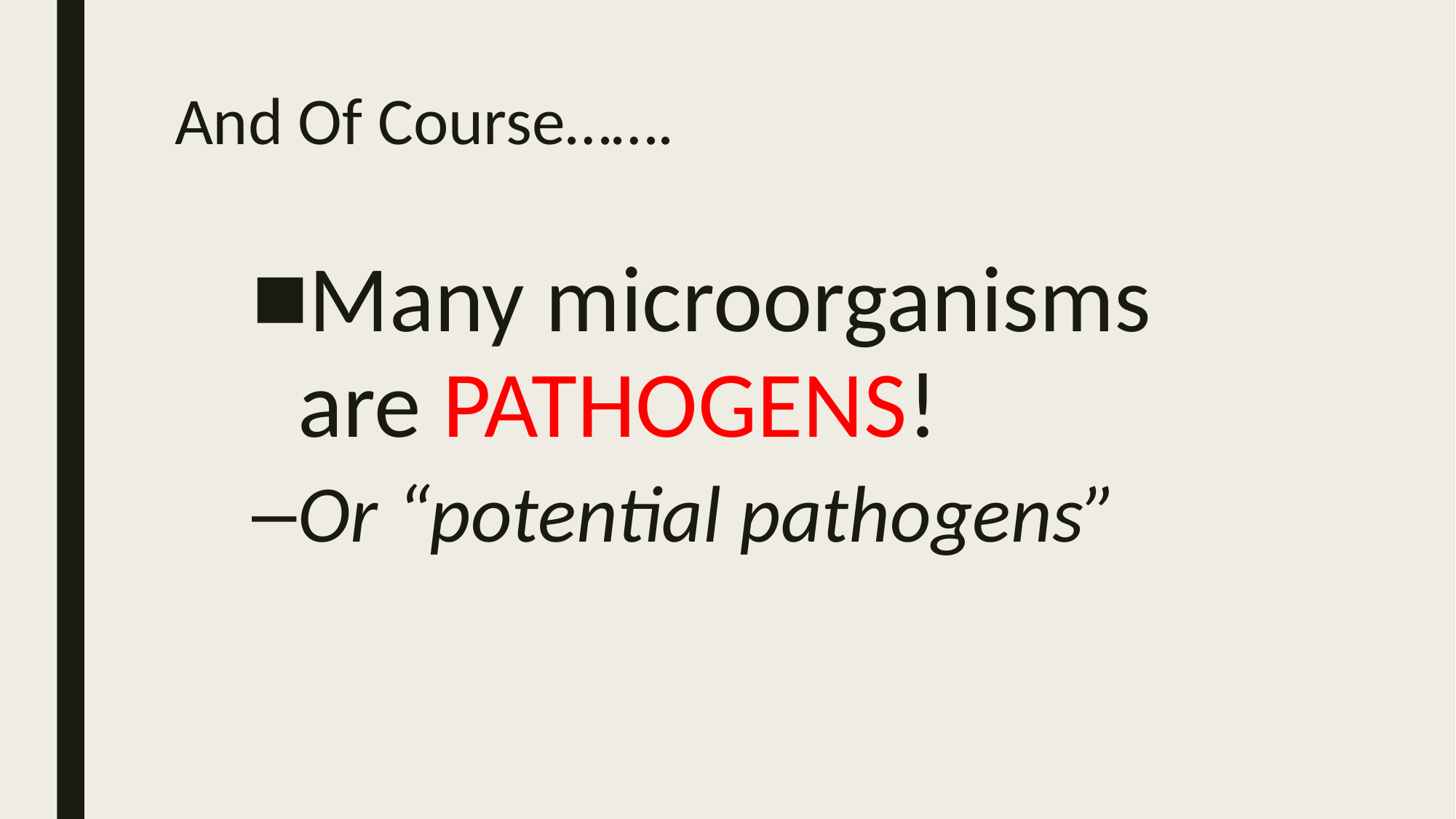

# And Of Course…….
Many microorganisms are PATHOGENS!
Or “potential pathogens”